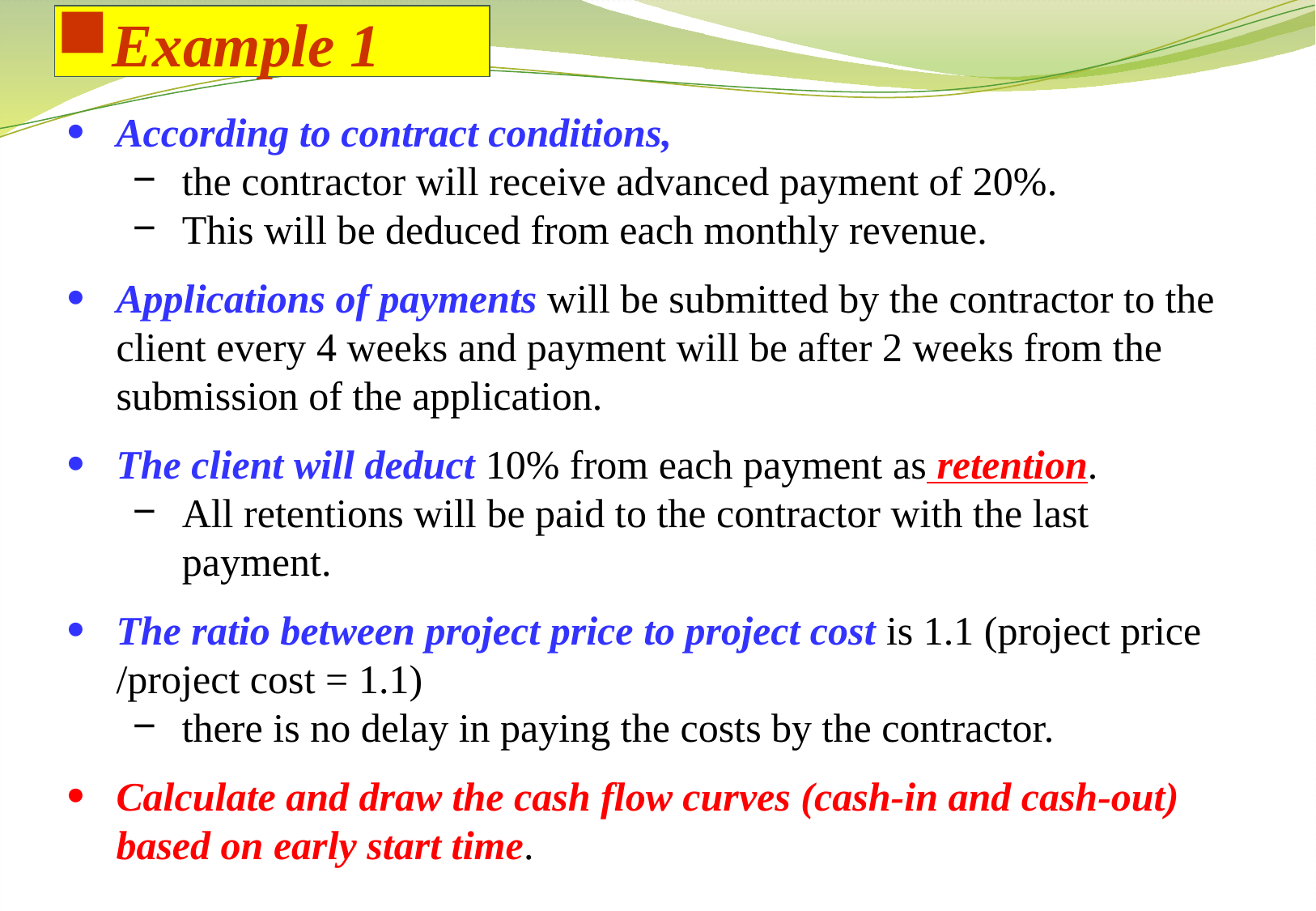

Example 1
According to contract conditions,
the contractor will receive advanced payment of 20%.
This will be deduced from each monthly revenue.
Applications of payments will be submitted by the contractor to the client every 4 weeks and payment will be after 2 weeks from the submission of the application.
The client will deduct 10% from each payment as retention.
All retentions will be paid to the contractor with the last payment.
The ratio between project price to project cost is 1.1 (project price /project cost = 1.1)
there is no delay in paying the costs by the contractor.
Calculate and draw the cash flow curves (cash-in and cash-out) based on early start time.